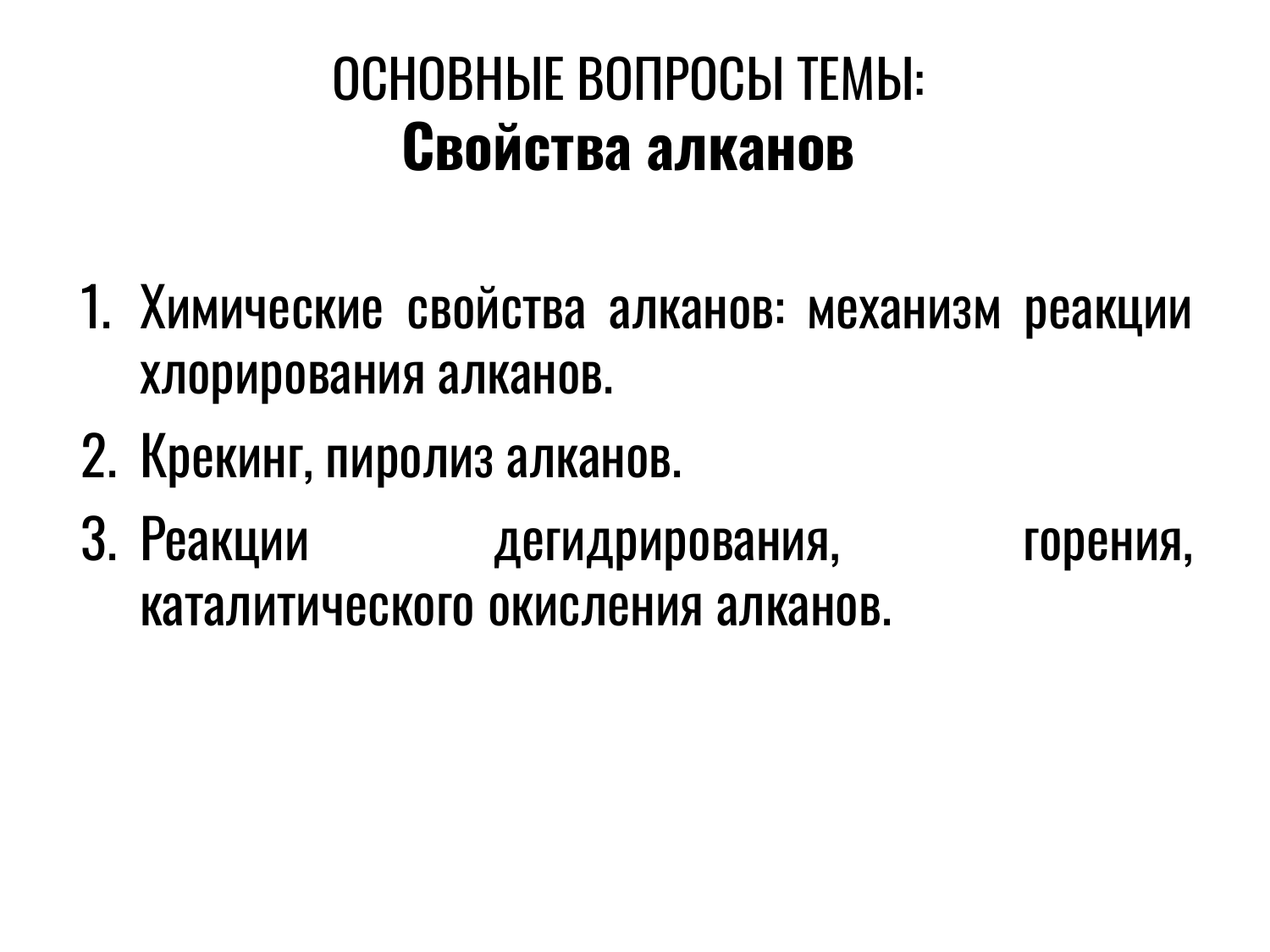

# ОСНОВНЫЕ ВОПРОСЫ ТЕМЫ:
Свойства алканов

Химические свойства алканов: механизм реакции хлорирования алканов.
Крекинг, пиролиз алканов.
Реакции дегидрирования, горения, каталитического окисления алканов.